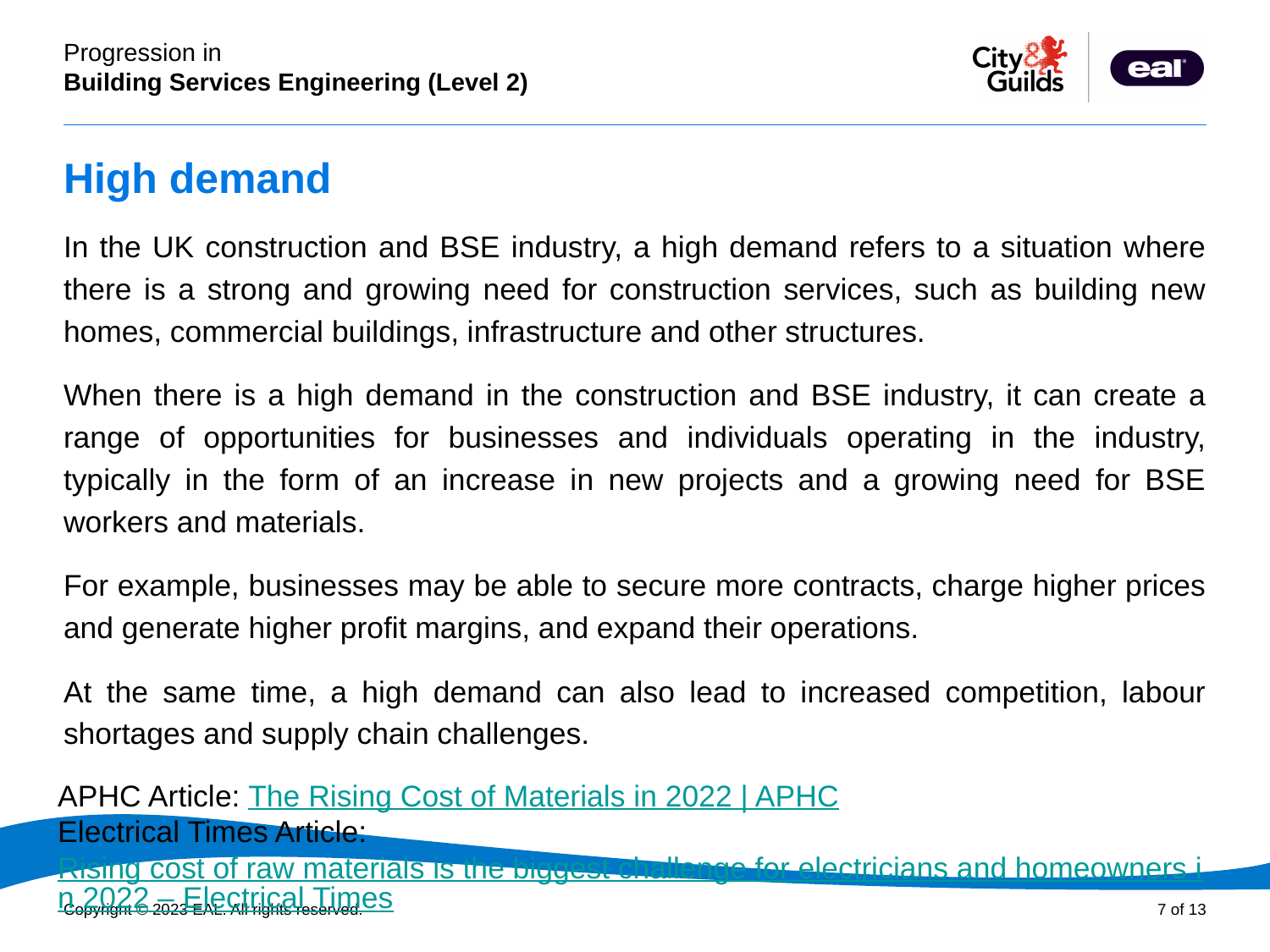

# High demand
In the UK construction and BSE industry, a high demand refers to a situation where there is a strong and growing need for construction services, such as building new homes, commercial buildings, infrastructure and other structures.
When there is a high demand in the construction and BSE industry, it can create a range of opportunities for businesses and individuals operating in the industry, typically in the form of an increase in new projects and a growing need for BSE workers and materials.
For example, businesses may be able to secure more contracts, charge higher prices and generate higher profit margins, and expand their operations.
At the same time, a high demand can also lead to increased competition, labour shortages and supply chain challenges.
APHC Article: The Rising Cost of Materials in 2022 | APHC
Electrical Times Article: Rising cost of raw materials is the biggest challenge for electricians and homeowners in 2022 – Electrical Times